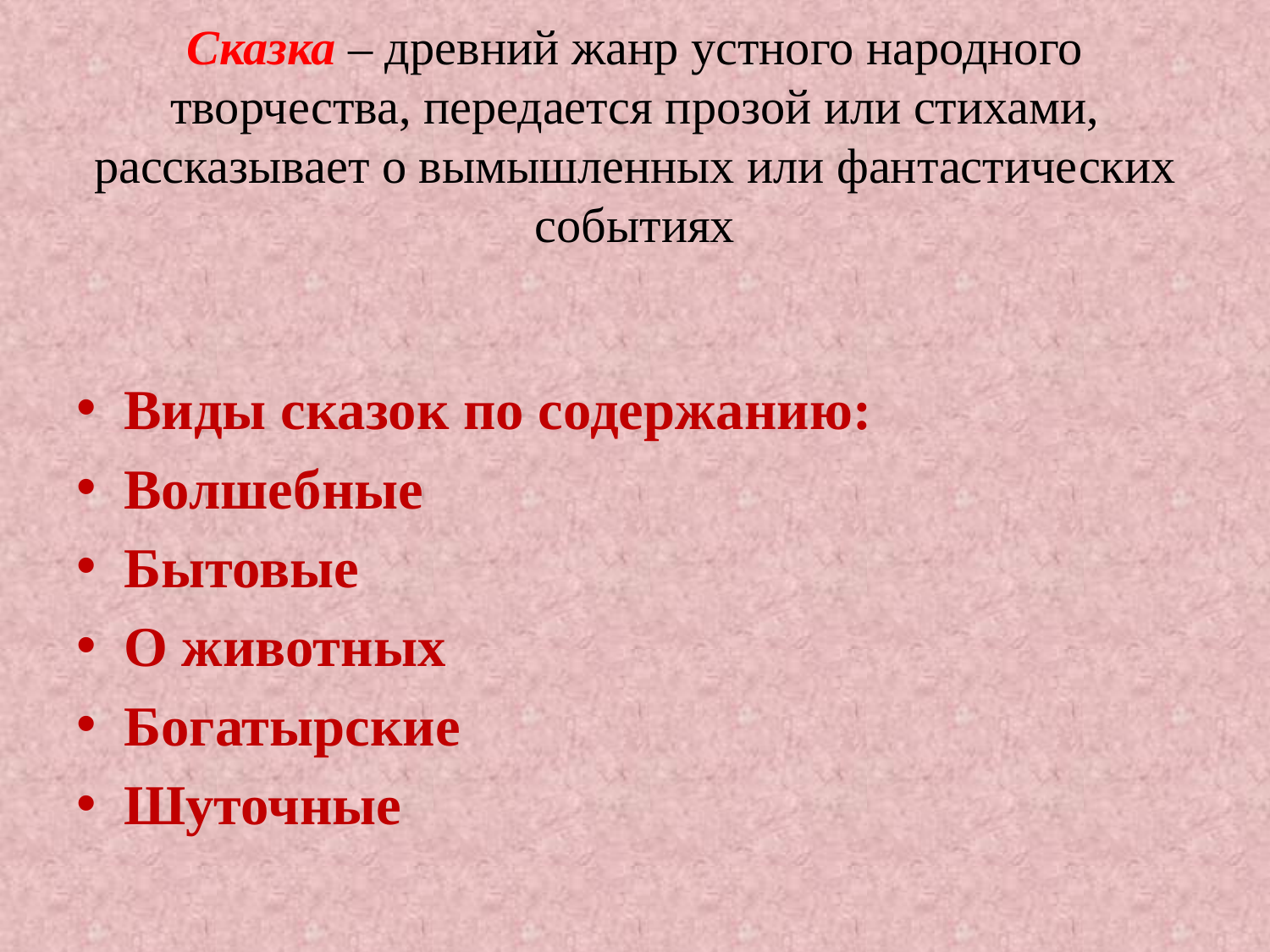

# Сказка – древний жанр устного народного творчества, передается прозой или стихами, рассказывает о вымышленных или фантастических событиях

Виды сказок по содержанию:
Волшебные
Бытовые
О животных
Богатырские
Шуточные